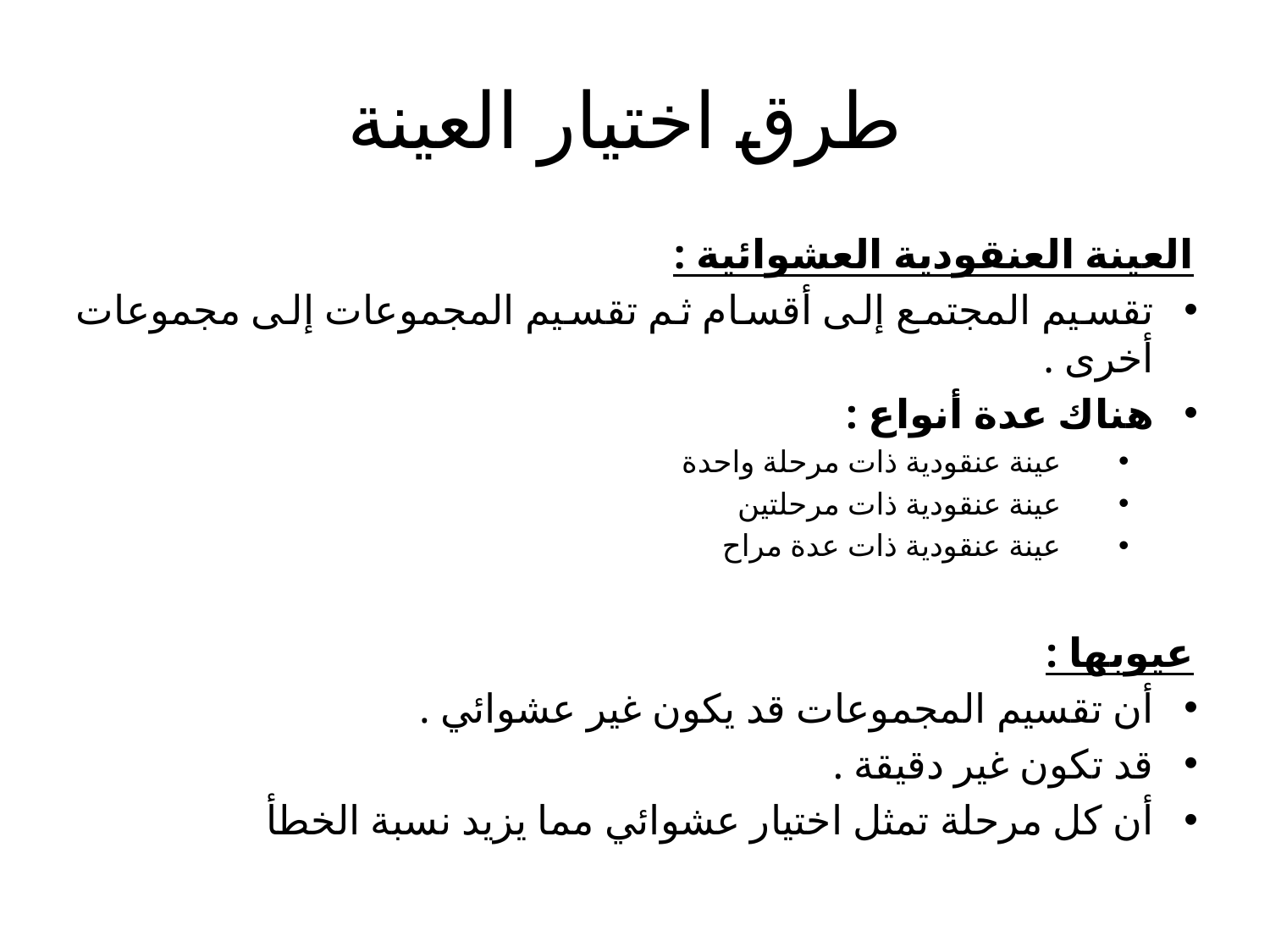

# طرق اختيار العينة
العينة العنقودية العشوائية :
تقسيم المجتمع إلى أقسام ثم تقسيم المجموعات إلى مجموعات أخرى .
هناك عدة أنواع :
عينة عنقودية ذات مرحلة واحدة
عينة عنقودية ذات مرحلتين
عينة عنقودية ذات عدة مراح

عيوبها :
أن تقسيم المجموعات قد يكون غير عشوائي .
قد تكون غير دقيقة .
أن كل مرحلة تمثل اختيار عشوائي مما يزيد نسبة الخطأ